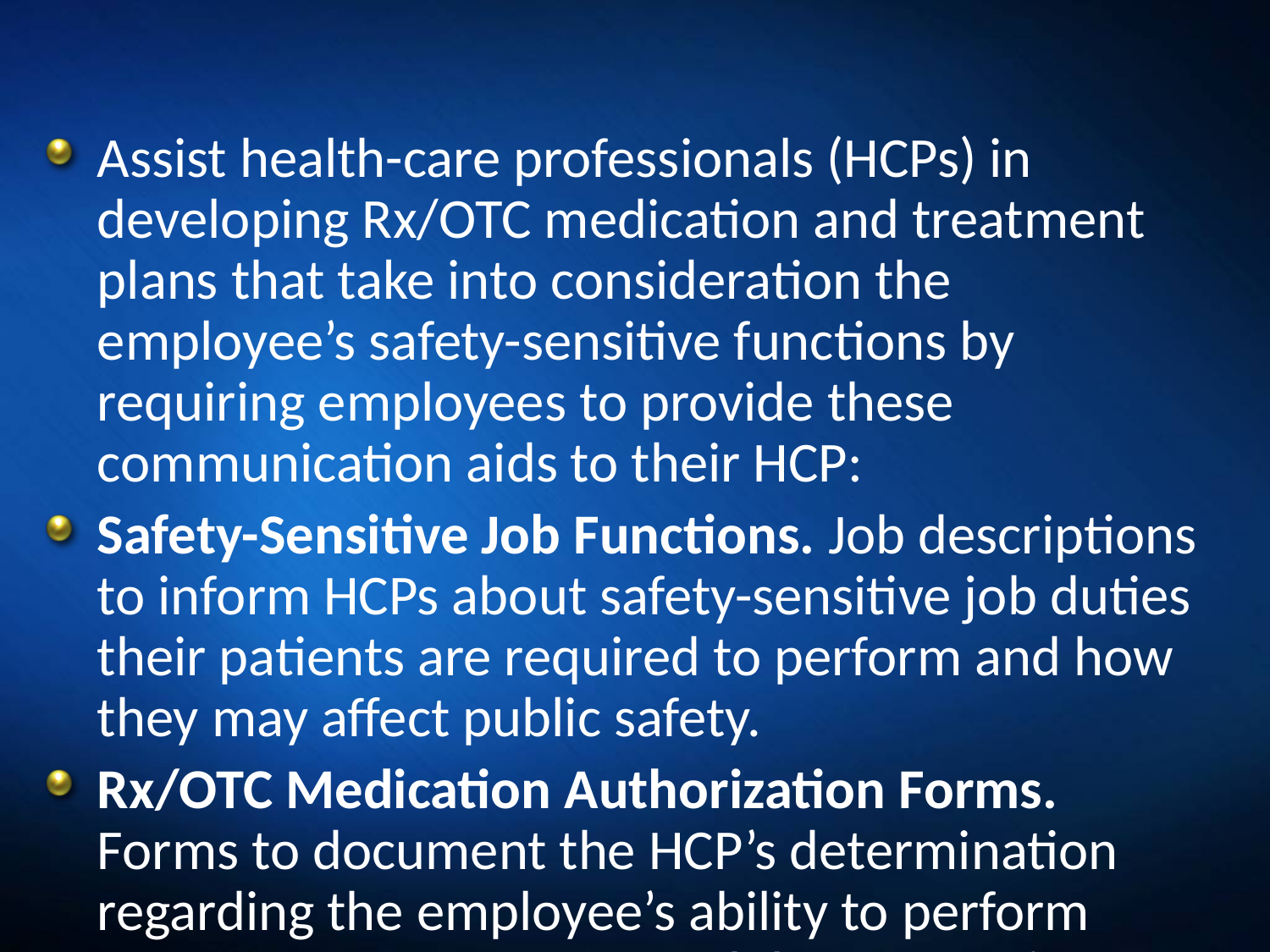

#
Assist health-care professionals (HCPs) in developing Rx/OTC medication and treatment plans that take into consideration the employee’s safety-sensitive functions by requiring employees to provide these communication aids to their HCP:
Safety-Sensitive Job Functions. Job descriptions to inform HCPs about safety-sensitive job duties their patients are required to perform and how they may affect public safety.
Rx/OTC Medication Authorization Forms. Forms to document the HCP’s determination regarding the employee’s ability to perform safety-sensitive functions while using Rx/OTC medications.